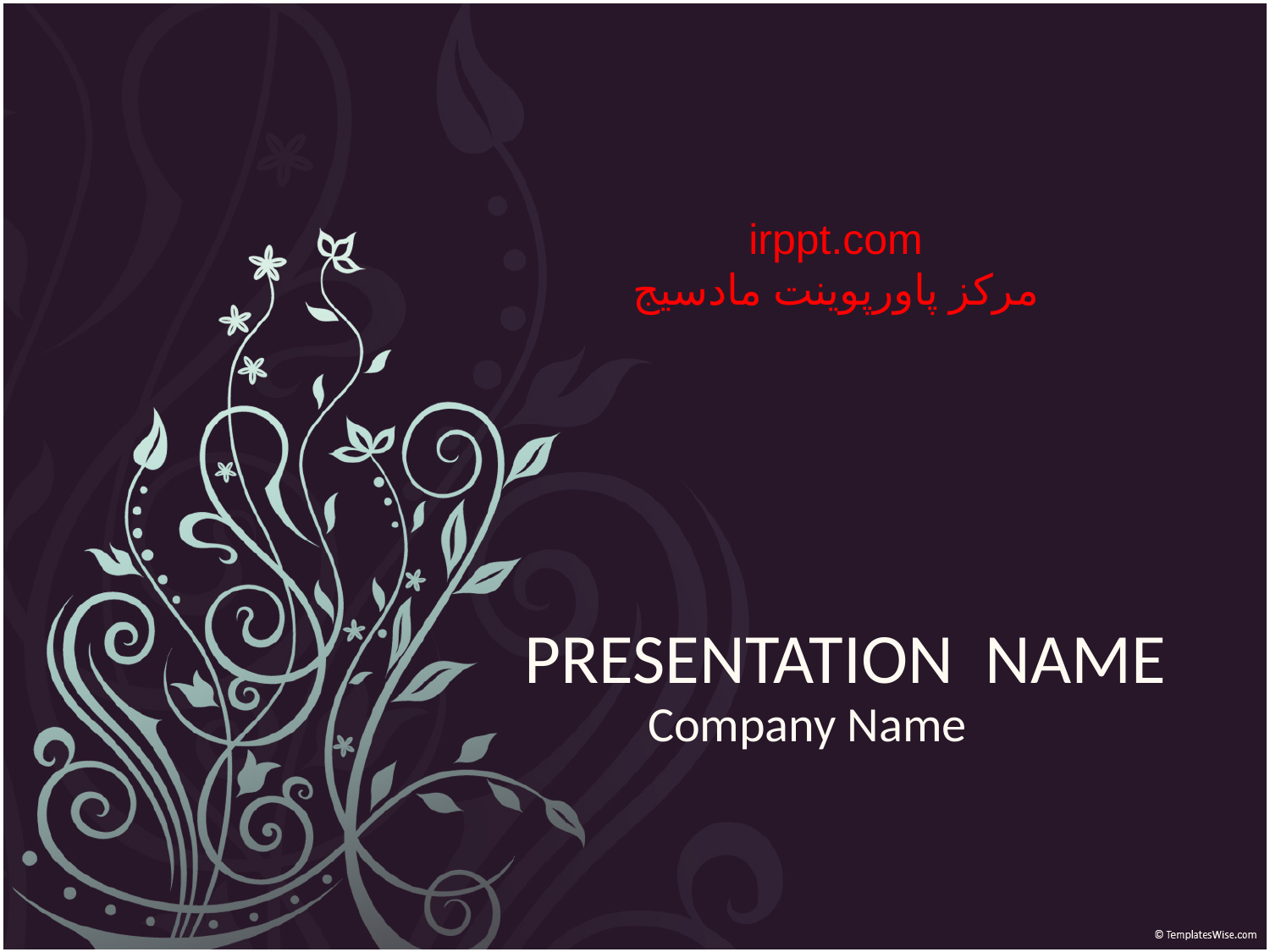

irppt.com
مرکز پاورپوینت مادسیج
# PRESENTATION  NAME
Company Name